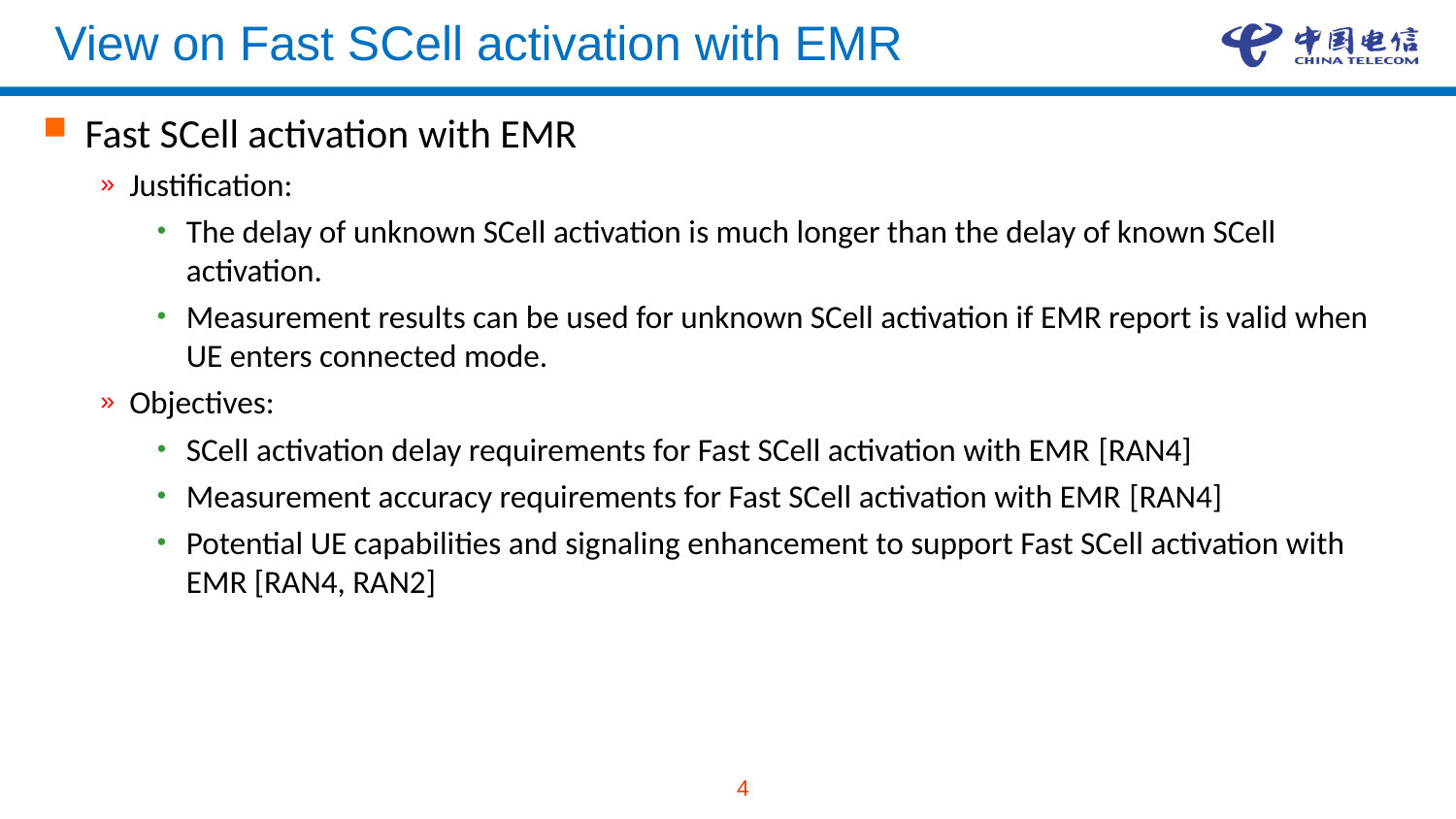

# View on Fast SCell activation with EMR
Fast SCell activation with EMR
Justification:
The delay of unknown SCell activation is much longer than the delay of known SCell activation.
Measurement results can be used for unknown SCell activation if EMR report is valid when UE enters connected mode.
Objectives:
SCell activation delay requirements for Fast SCell activation with EMR [RAN4]
Measurement accuracy requirements for Fast SCell activation with EMR [RAN4]
Potential UE capabilities and signaling enhancement to support Fast SCell activation with EMR [RAN4, RAN2]

4